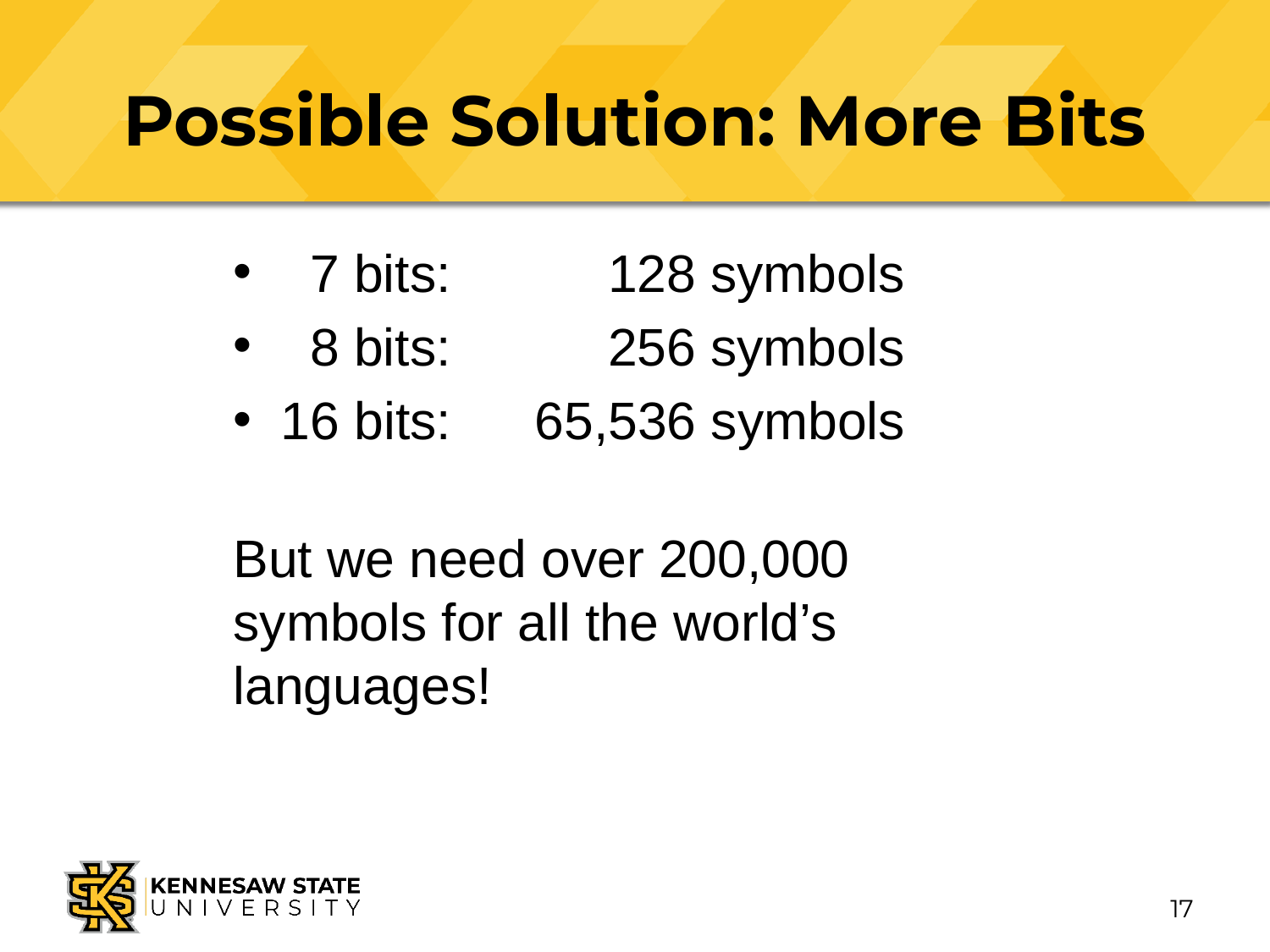

# Possible Solution: More Bits
  7 bits:	     128 symbols
  8 bits:	     256 symbols
16 bits:	65,536 symbols
But we need over 200,000 symbols for all the world’s languages!
17